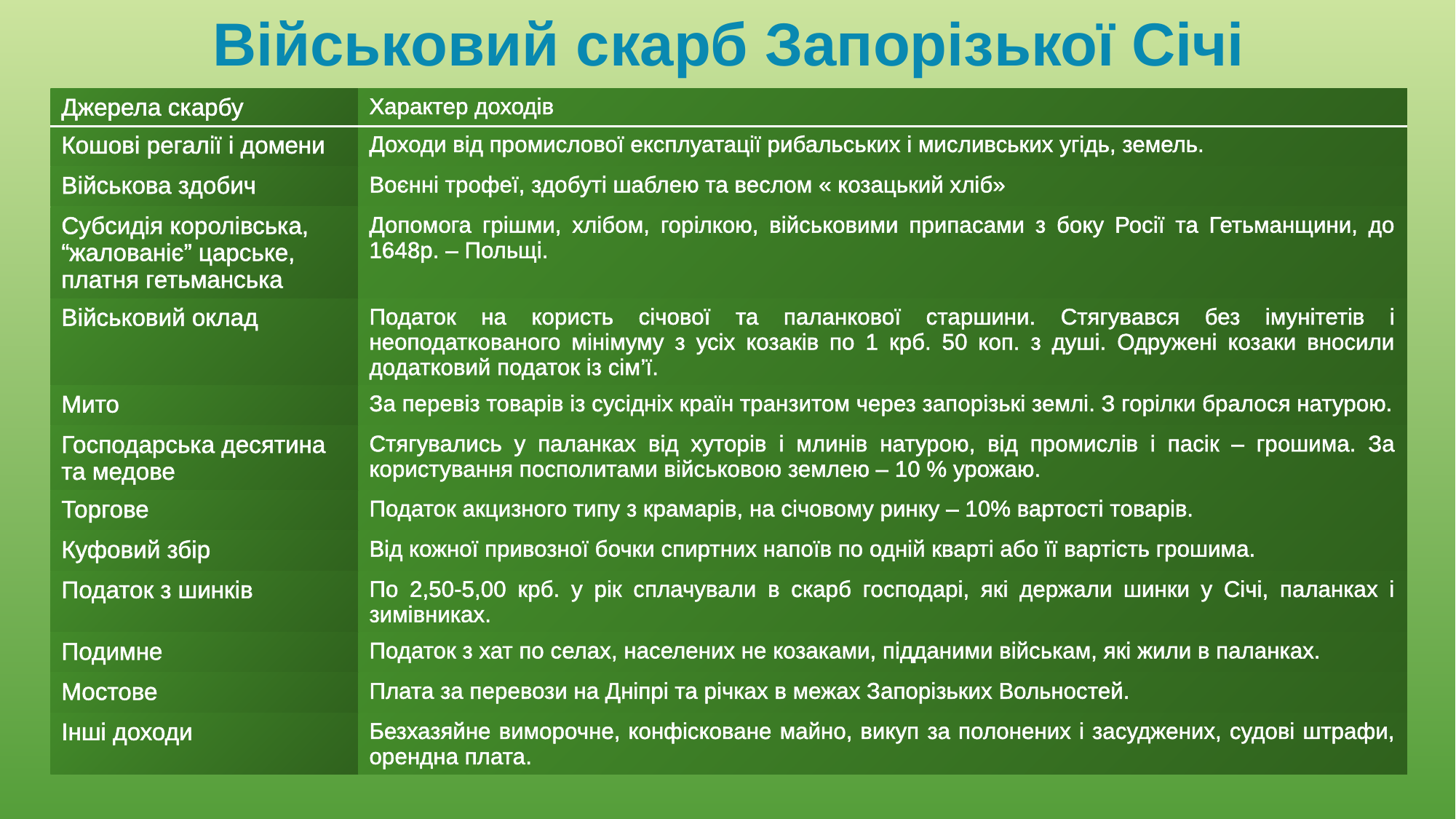

# Військовий скарб Запорізької Січі
| Джерела скарбу | Характер доходів |
| --- | --- |
| Кошові регалії і домени | Доходи від промислової експлуатації рибальських і мисливських угідь, земель. |
| Військова здобич | Воєнні трофеї, здобуті шаблею та веслом « козацький хліб» |
| Субсидія королівська, “жалованіє” царське, платня гетьманська | Допомога грішми, хлібом, горілкою, військовими припасами з боку Росії та Гетьманщини, до 1648р. – Польщі. |
| Військовий оклад | Податок на користь січової та паланкової старшини. Стягувався без імунітетів і неоподаткованого мінімуму з усіх козаків по 1 крб. 50 коп. з душі. Одружені козаки вносили додатковий податок із сім’ї. |
| Мито | За перевіз товарів із сусідніх країн транзитом через запорізькі землі. З горілки бралося натурою. |
| Господарська десятина та медове | Стягувались у паланках від хуторів і млинів натурою, від промислів і пасік – грошима. За користування посполитами військовою землею – 10 % урожаю. |
| Торгове | Податок акцизного типу з крамарів, на січовому ринку – 10% вартості товарів. |
| Куфовий збір | Від кожної привозної бочки спиртних напоїв по одній кварті або її вартість грошима. |
| Податок з шинків | По 2,50-5,00 крб. у рік сплачували в скарб господарі, які держали шинки у Січі, паланках і зимівниках. |
| Подимне | Податок з хат по селах, населених не козаками, підданими військам, які жили в паланках. |
| Мостове | Плата за перевози на Дніпрі та річках в межах Запорізьких Вольностей. |
| Інші доходи | Безхазяйне виморочне, конфісковане майно, викуп за полонених і засуджених, судові штрафи, орендна плата. |